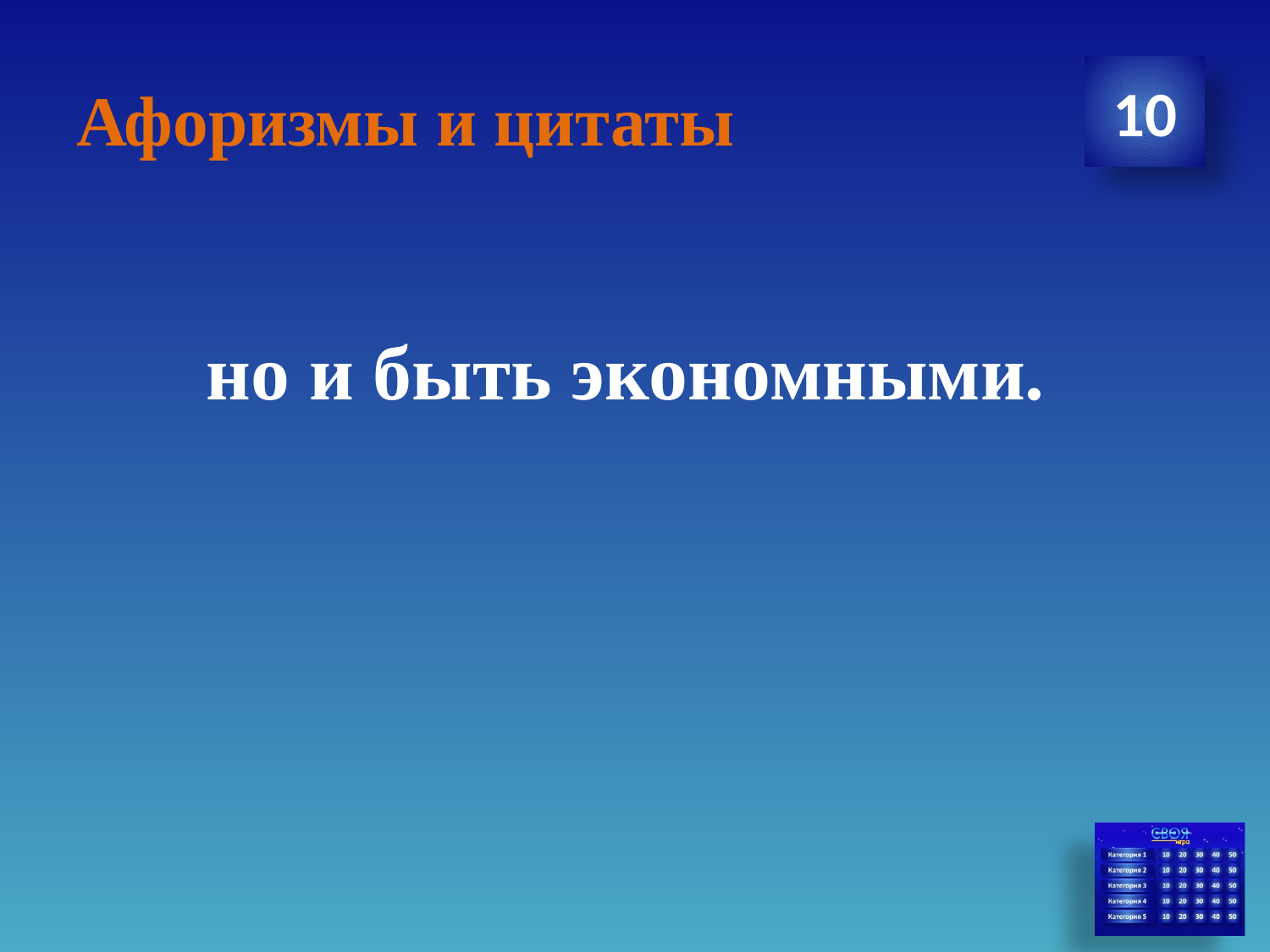

# Афоризмы и цитаты
10

но и быть экономными.